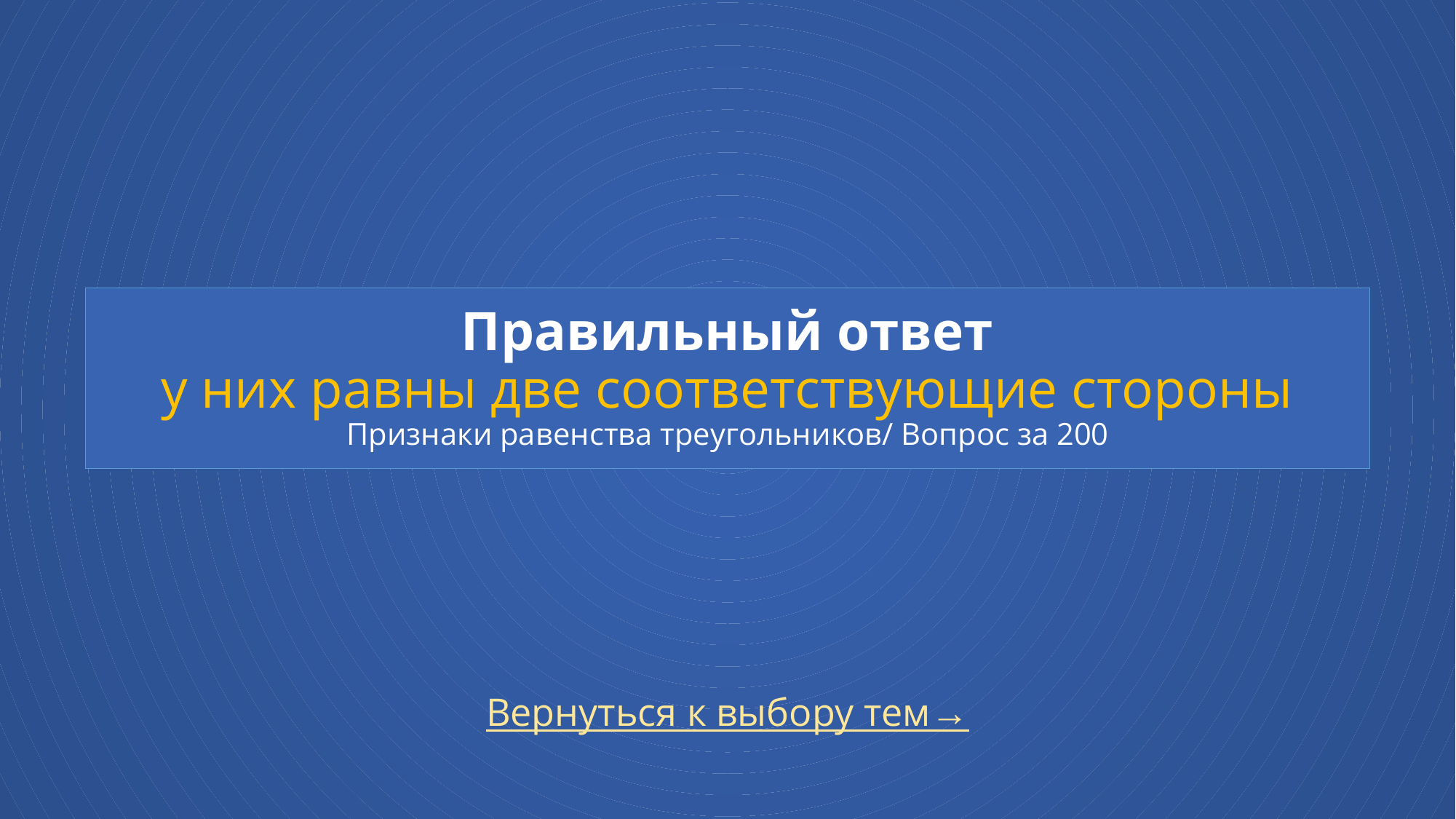

# Правильный ответ у них равны две соответствующие стороны Признаки равенства треугольников/ Вопрос за 200
Вернуться к выбору тем→